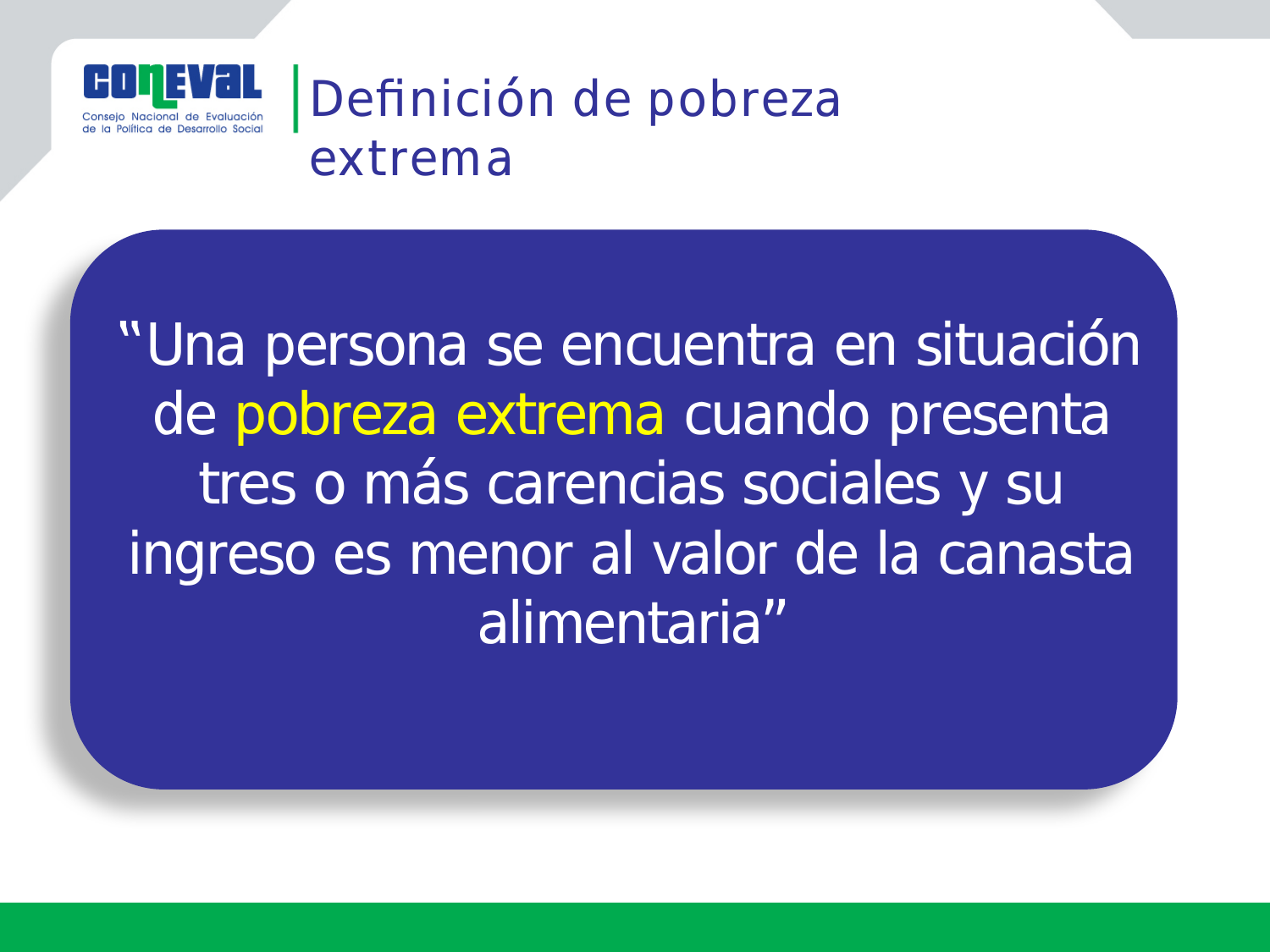

Definición de pobreza extrema

“Una persona se encuentra en situación de pobreza extrema cuando presenta tres o más carencias sociales y su ingreso es menor al valor de la canasta alimentaria”